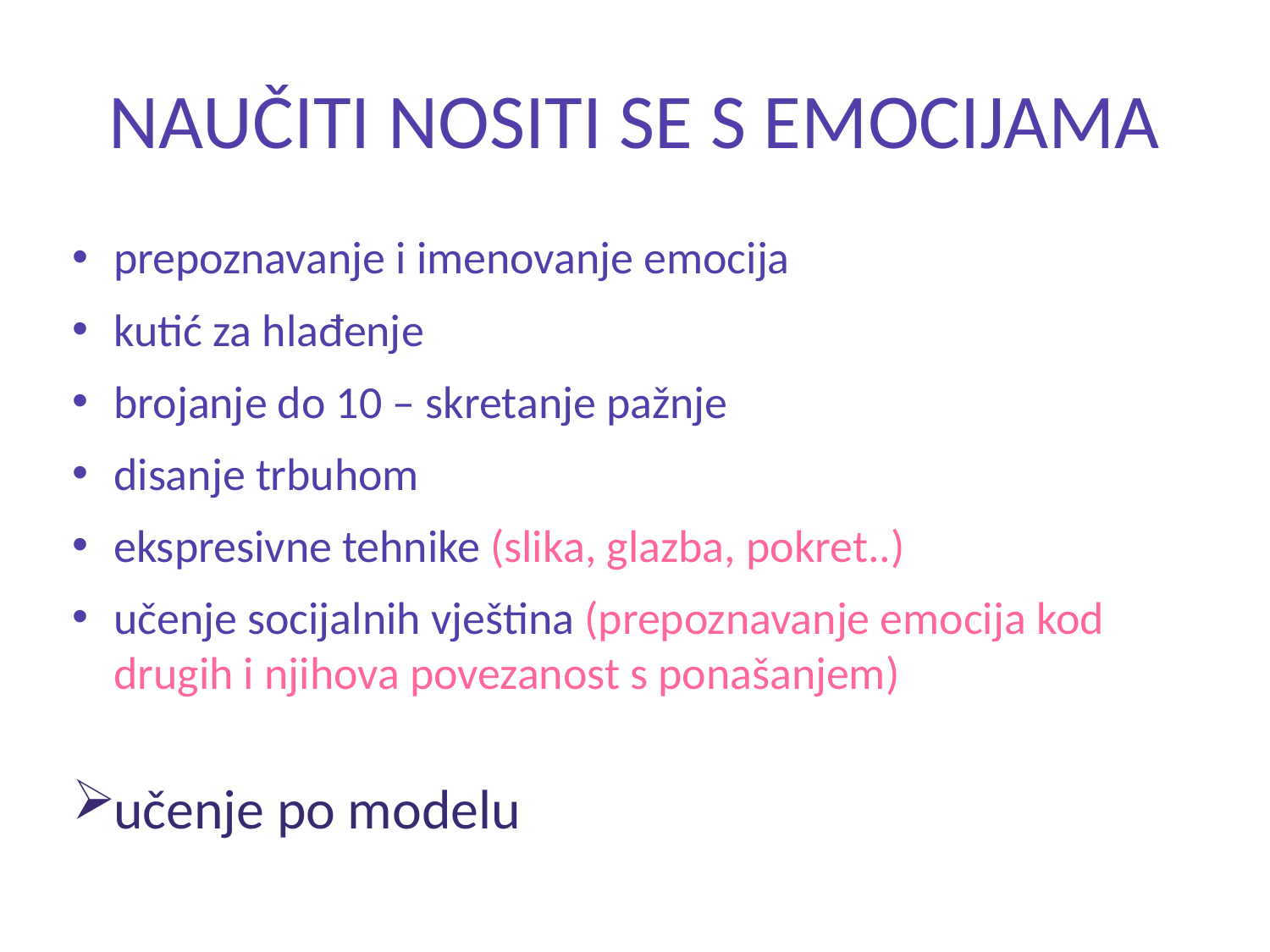

# NAUČITI NOSITI SE S EMOCIJAMA
prepoznavanje i imenovanje emocija
kutić za hlađenje
brojanje do 10 – skretanje pažnje
disanje trbuhom
ekspresivne tehnike (slika, glazba, pokret..)
učenje socijalnih vještina (prepoznavanje emocija kod drugih i njihova povezanost s ponašanjem)

učenje po modelu